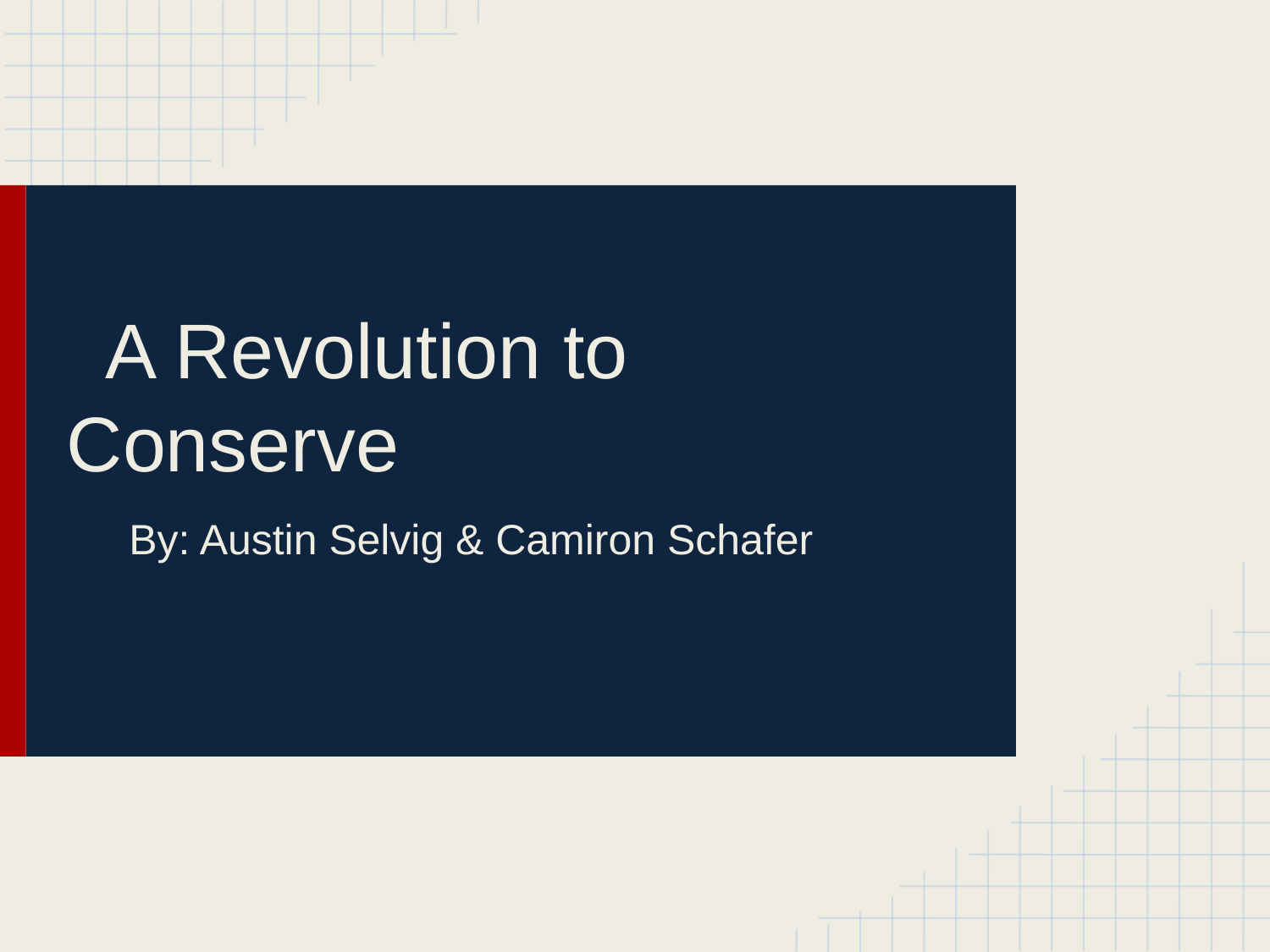

# A Revolution to Conserve
By: Austin Selvig & Camiron Schafer